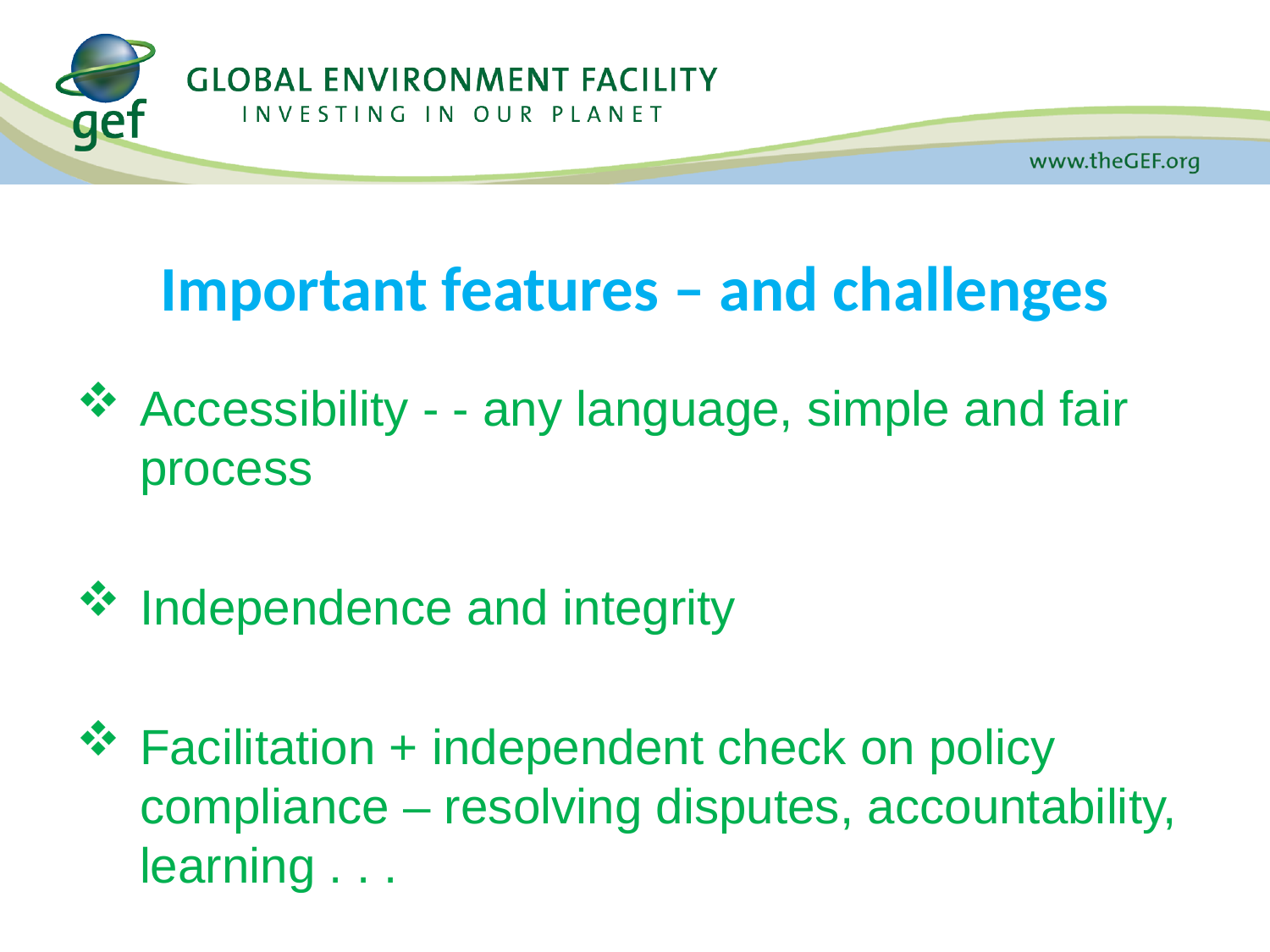

# Important features – and challenges
Accessibility - - any language, simple and fair process

Independence and integrity

Facilitation + independent check on policy compliance – resolving disputes, accountability, learning . . .